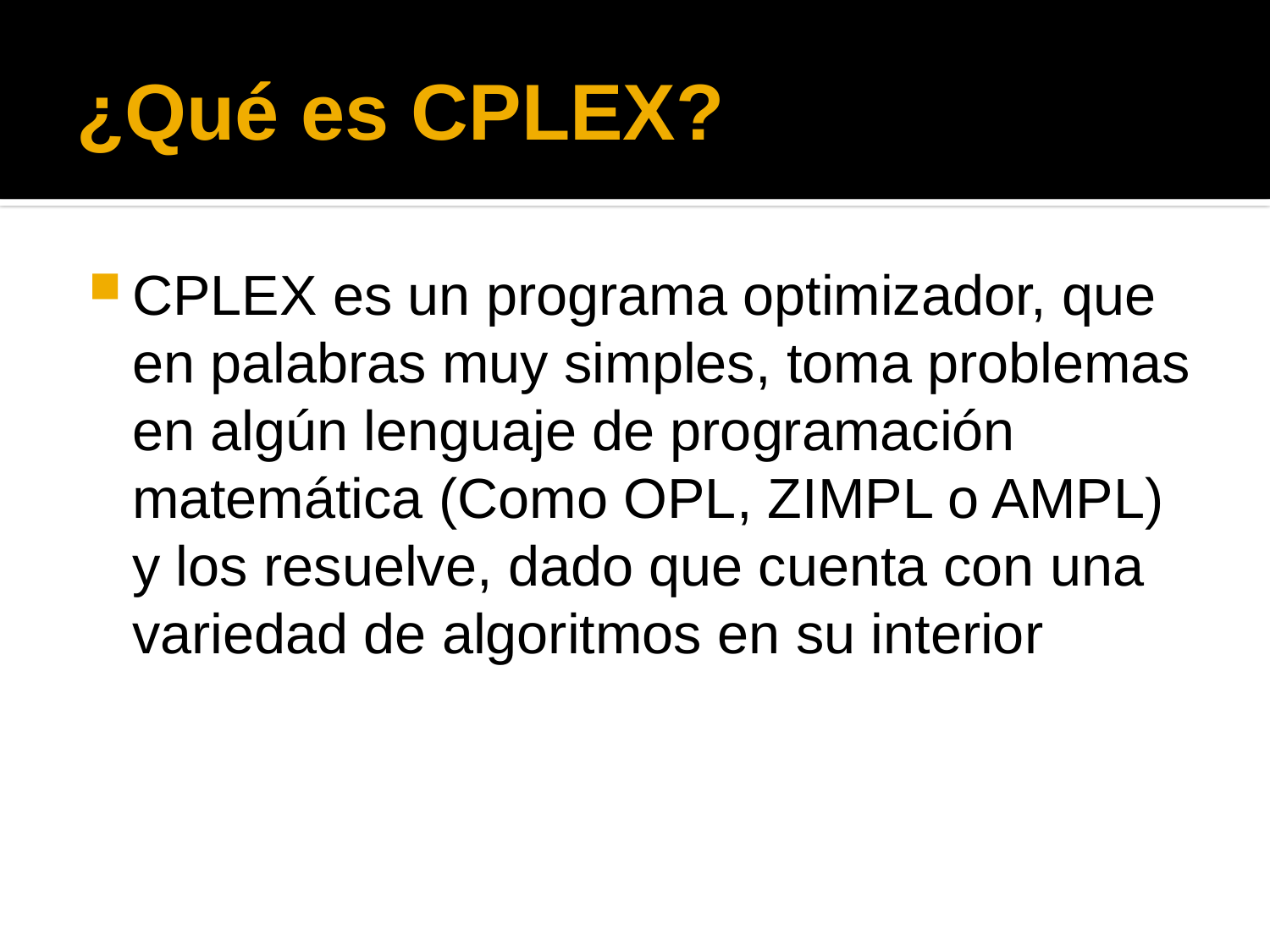

# ¿Qué es CPLEX?
CPLEX es un programa optimizador, que en palabras muy simples, toma problemas en algún lenguaje de programación matemática (Como OPL, ZIMPL o AMPL) y los resuelve, dado que cuenta con una variedad de algoritmos en su interior